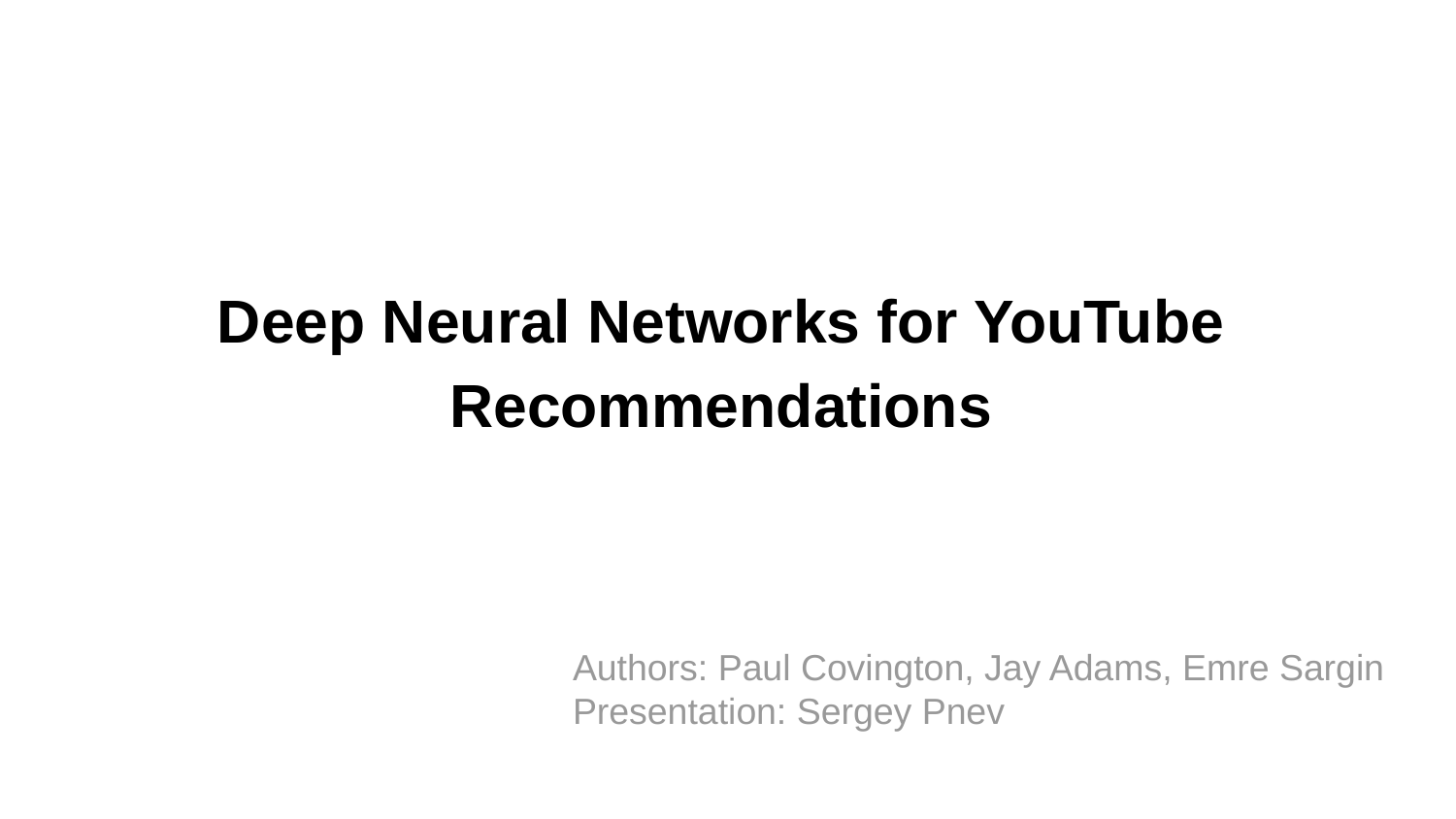

# Deep Neural Networks for YouTube Recommendations

Authors: Paul Covington, Jay Adams, Emre Sargin
Presentation: Sergey Pnev